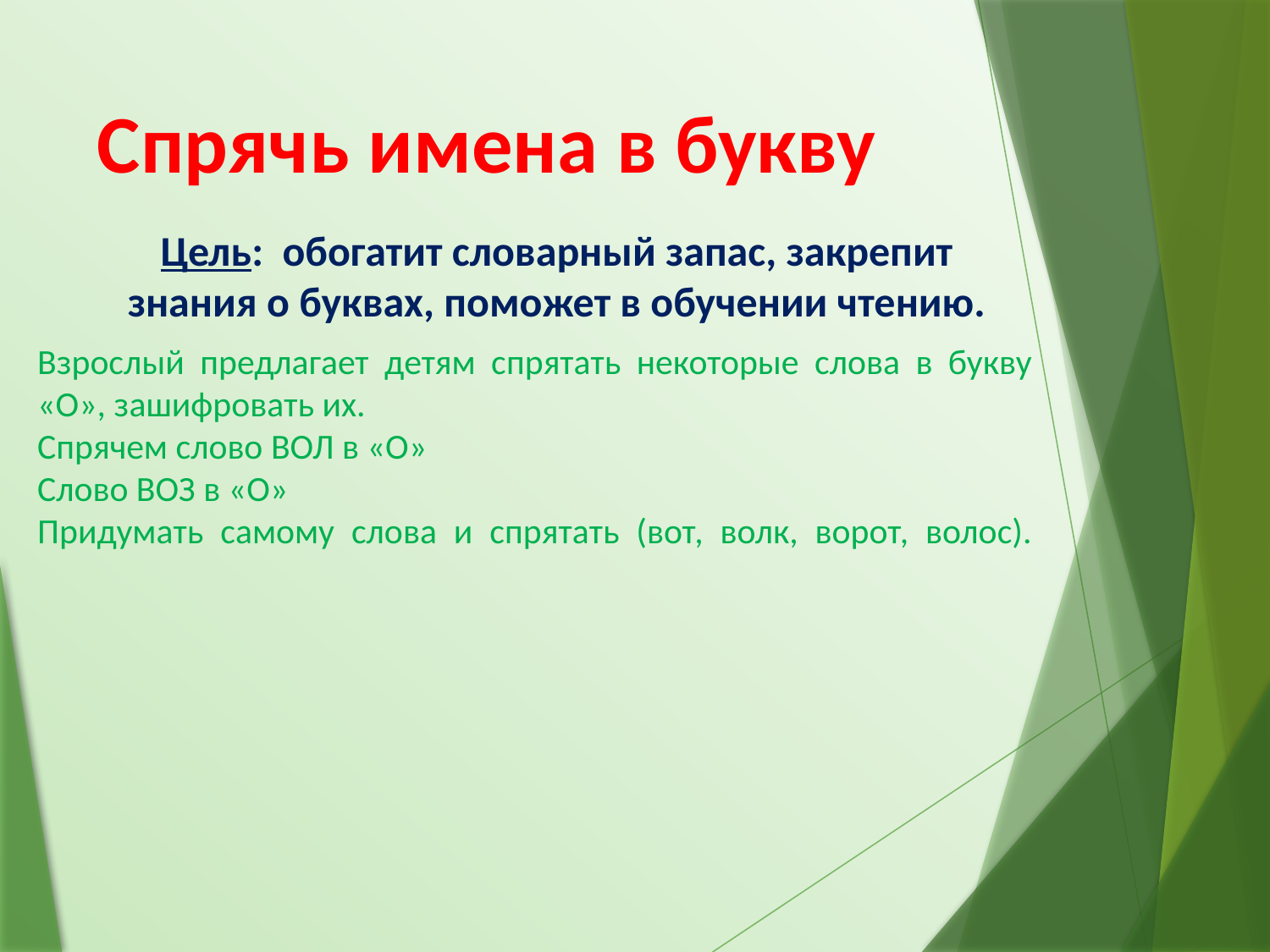

# Спрячь имена в букву
Цель:  обогатит словарный запас, закрепит знания о буквах, поможет в обучении чтению.
Взрослый предлагает детям спрятать некоторые слова в букву «О», зашифровать их.
Спрячем слово ВОЛ в «О»
Слово ВОЗ в «О»
Придумать самому слова и спрятать (вот, волк, ворот, волос).